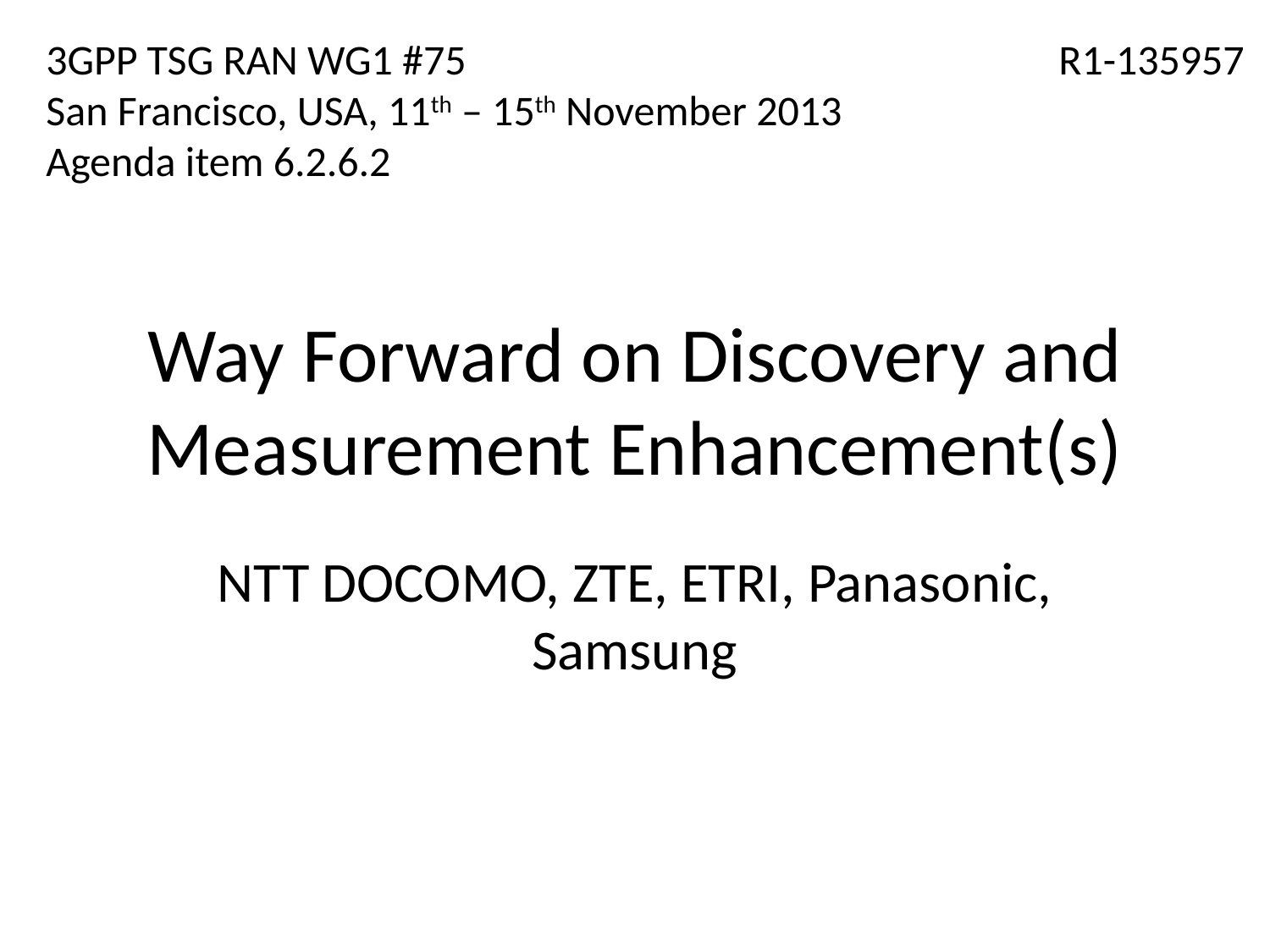

3GPP TSG RAN WG1 #75
San Francisco, USA, 11th – 15th November 2013
Agenda item 6.2.6.2
R1-135957
# Way Forward on Discovery and Measurement Enhancement(s)
NTT DOCOMO, ZTE, ETRI, Panasonic, Samsung